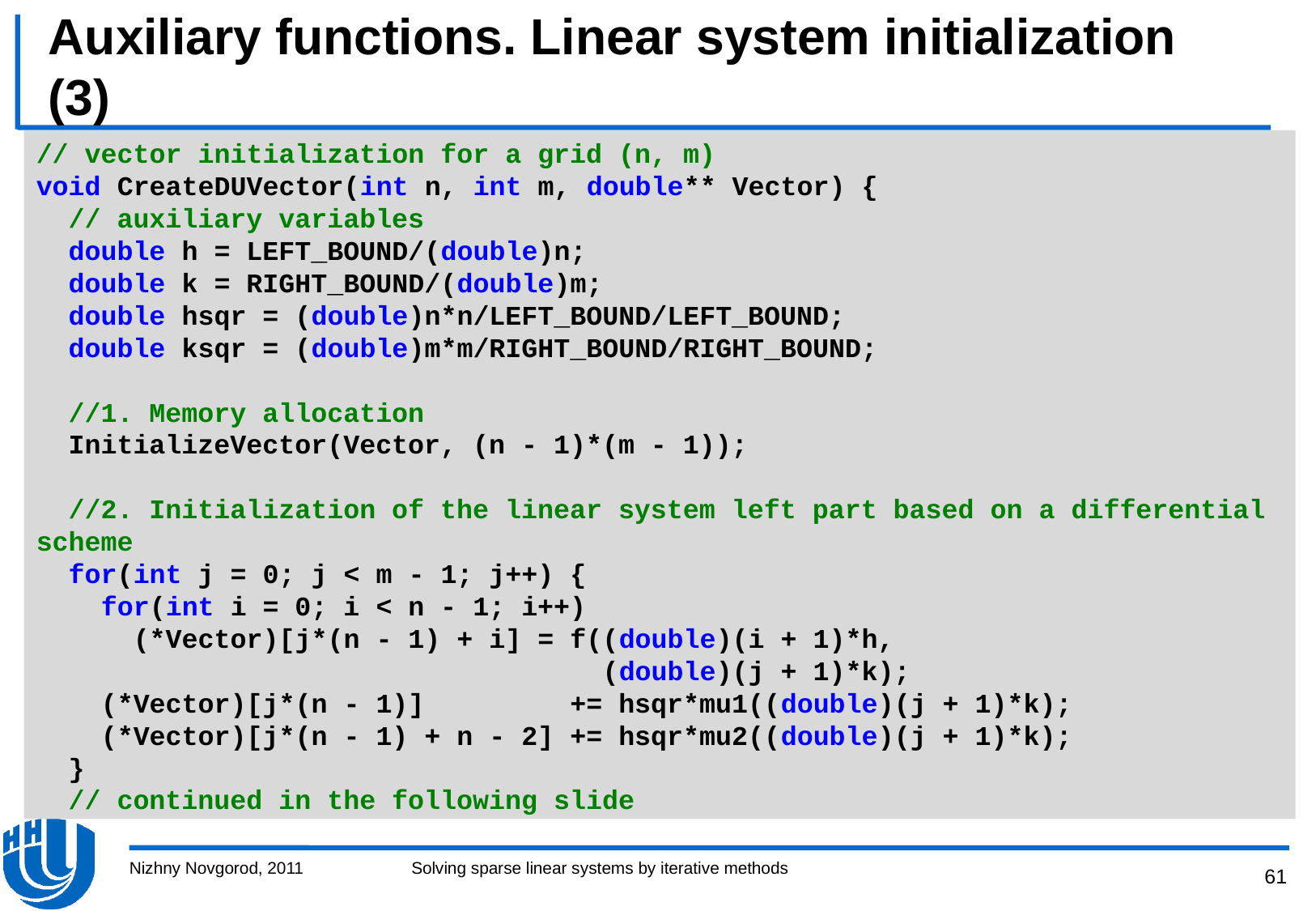

# Auxiliary functions. Linear system initialization (3)
// vector initialization for a grid (n, m)
void CreateDUVector(int n, int m, double** Vector) {
  // auxiliary variables
  double h = LEFT_BOUND/(double)n;
  double k = RIGHT_BOUND/(double)m;
  double hsqr = (double)n*n/LEFT_BOUND/LEFT_BOUND;
  double ksqr = (double)m*m/RIGHT_BOUND/RIGHT_BOUND;

  //1. Memory allocation
  InitializeVector(Vector, (n - 1)*(m - 1));

  //2. Initialization of the linear system left part based on a differential scheme
  for(int j = 0; j < m - 1; j++) {
    for(int i = 0; i < n - 1; i++)
      (*Vector)[j*(n - 1) + i] = f((double)(i + 1)*h,
                                   (double)(j + 1)*k);
    (*Vector)[j*(n - 1)]         += hsqr*mu1((double)(j + 1)*k);
    (*Vector)[j*(n - 1) + n - 2] += hsqr*mu2((double)(j + 1)*k);
  }
  // continued in the following slide
Nizhny Novgorod, 2011
Solving sparse linear systems by iterative methods